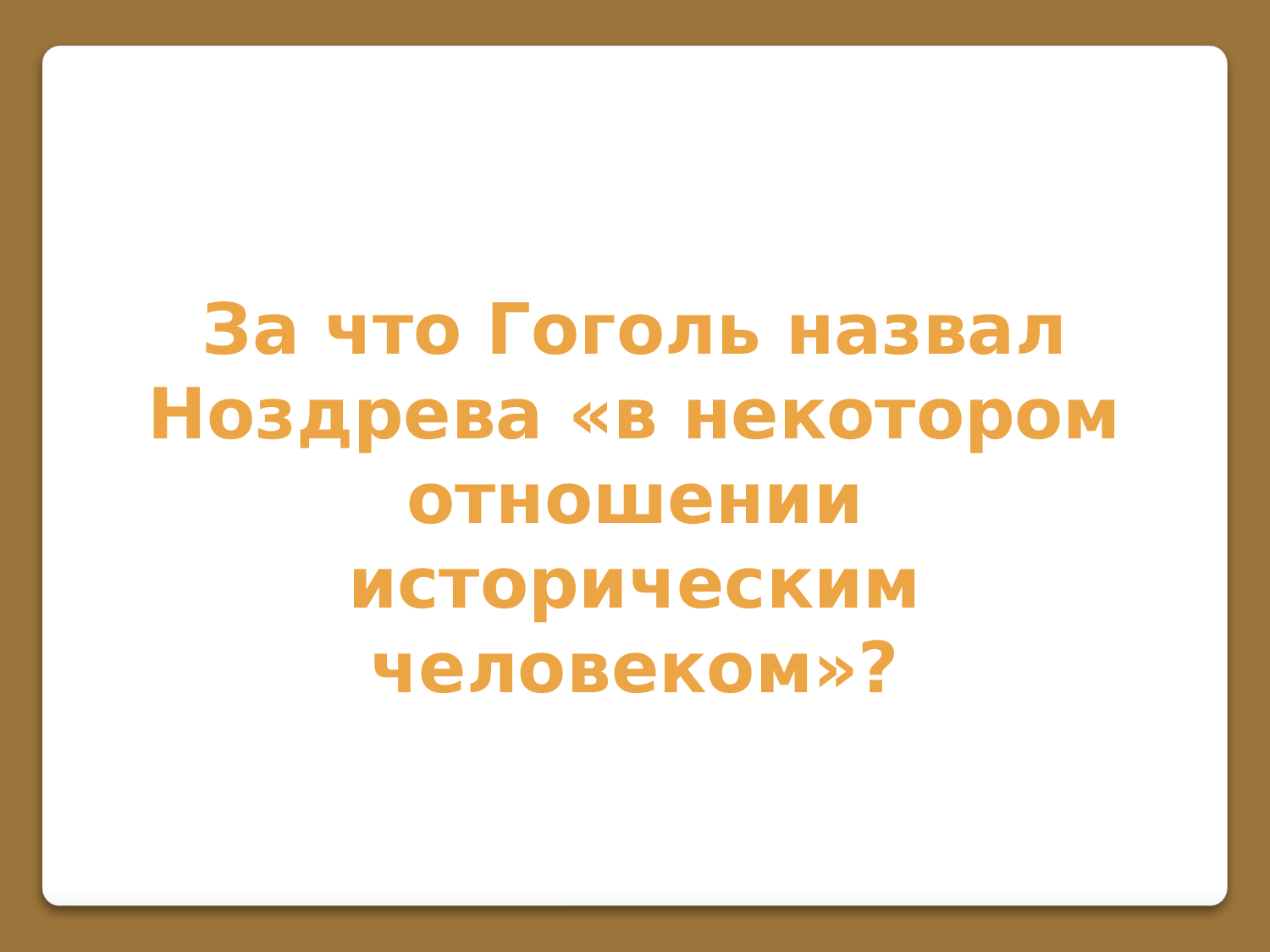

За что Гоголь назвал
Ноздрева «в некотором
отношении историческим человеком»?